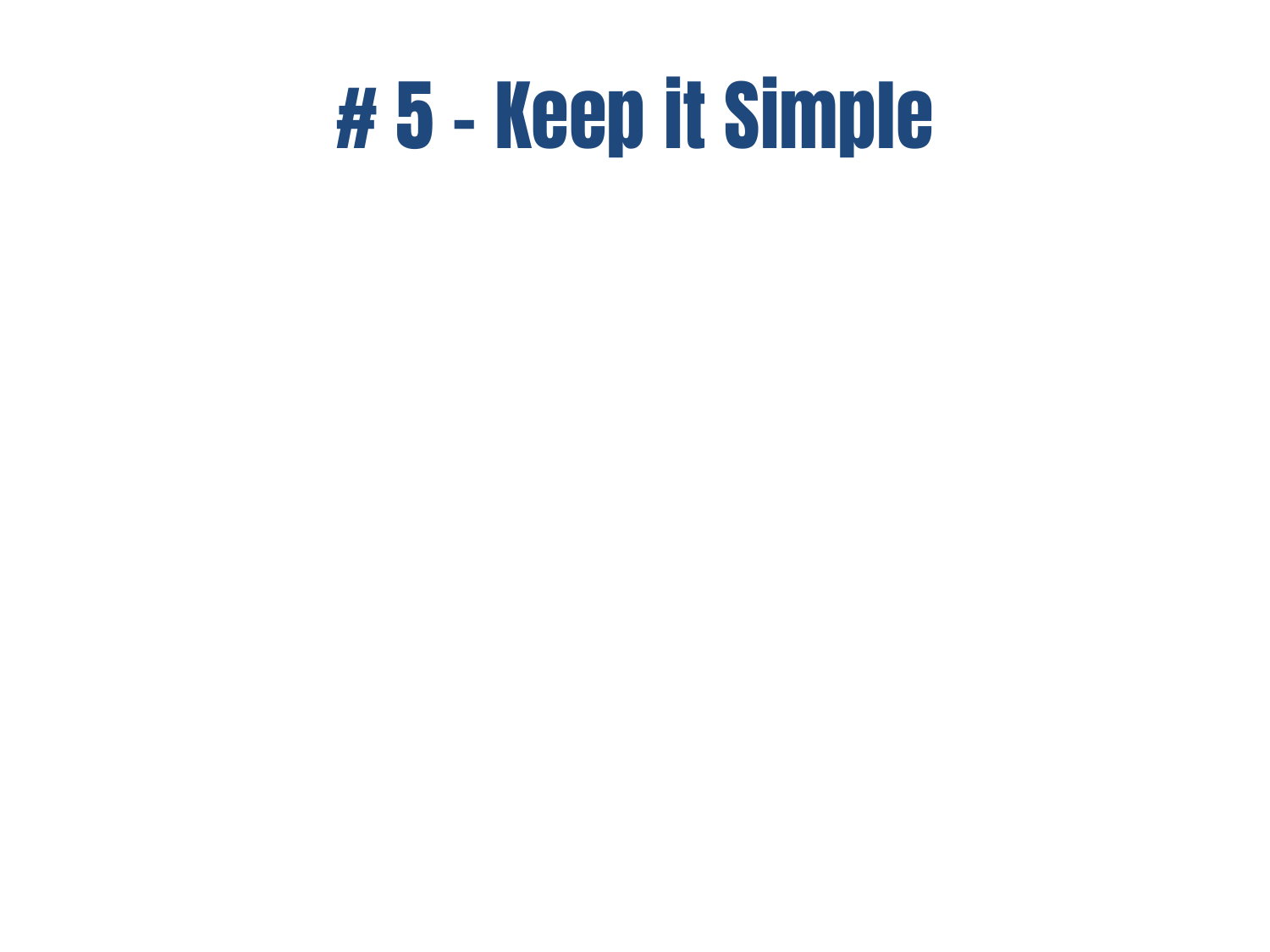

# # 5 – Keep it Simple